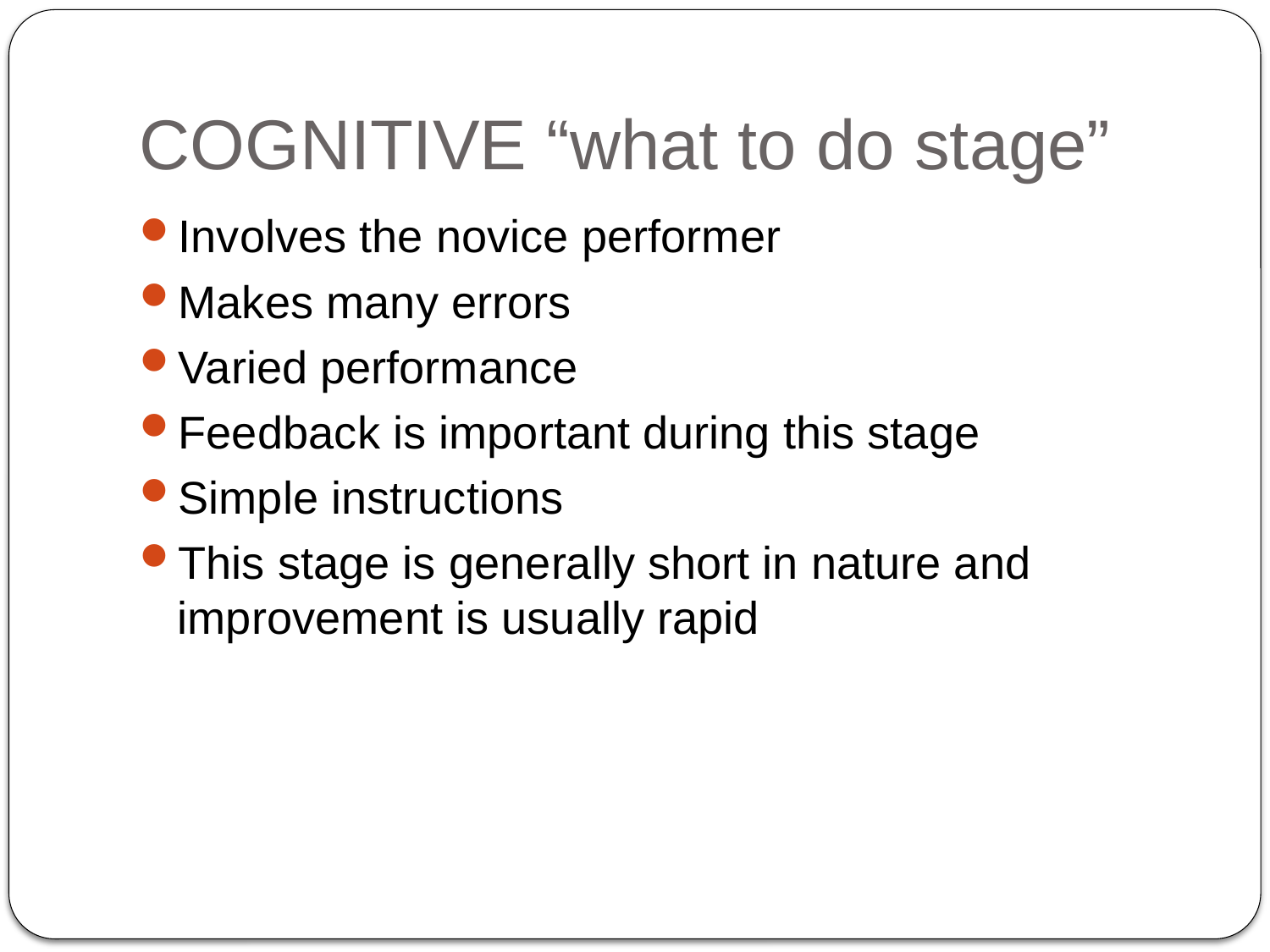

# COGNITIVE “what to do stage”
Involves the novice performer
Makes many errors
Varied performance
Feedback is important during this stage
Simple instructions
This stage is generally short in nature and improvement is usually rapid